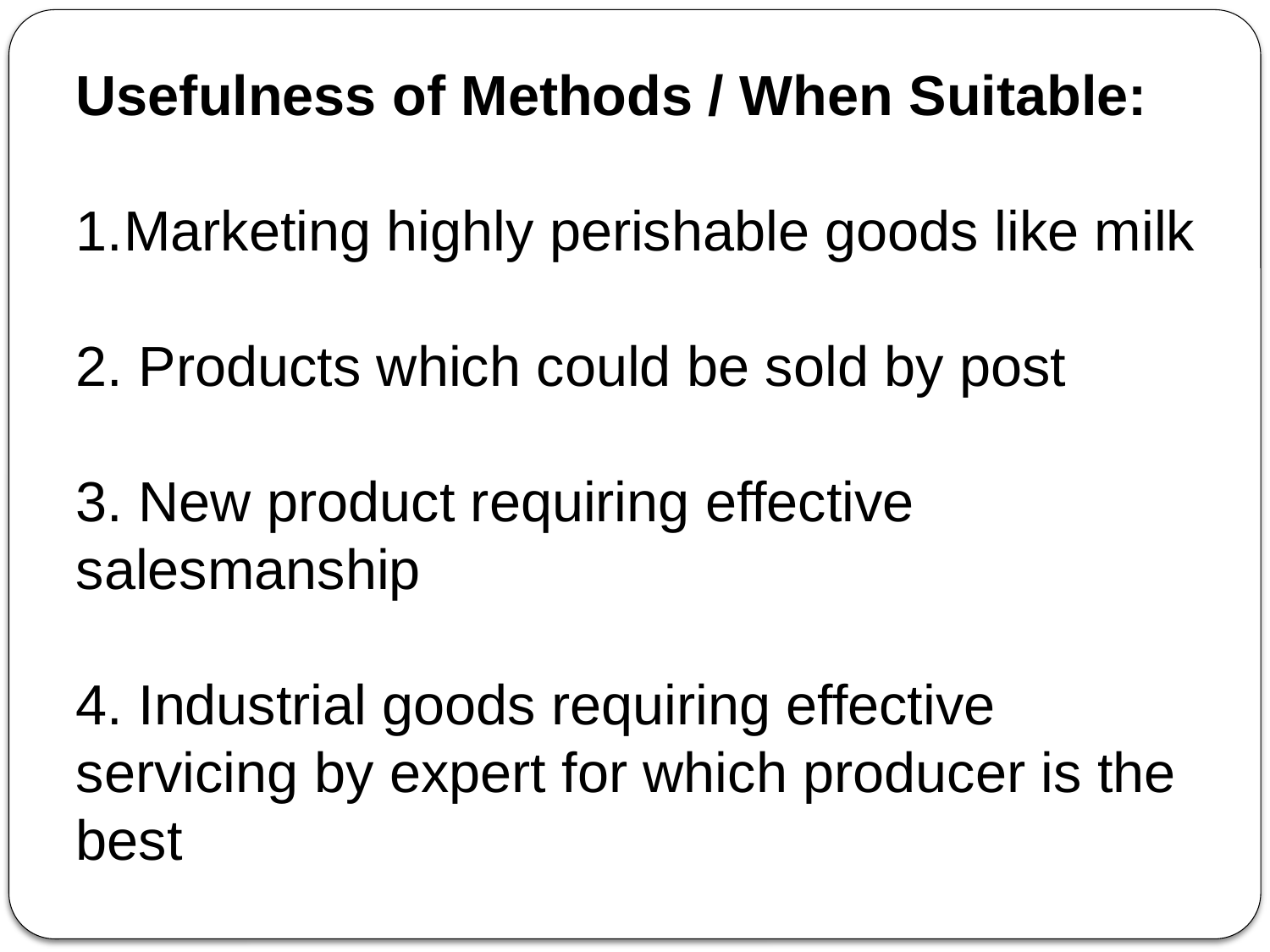

Usefulness of Methods / When Suitable:

Marketing highly perishable goods like milk

2. Products which could be sold by post

3. New product requiring effective salesmanship

4. Industrial goods requiring effective servicing by expert for which producer is the best

5. Closeness with Consumer